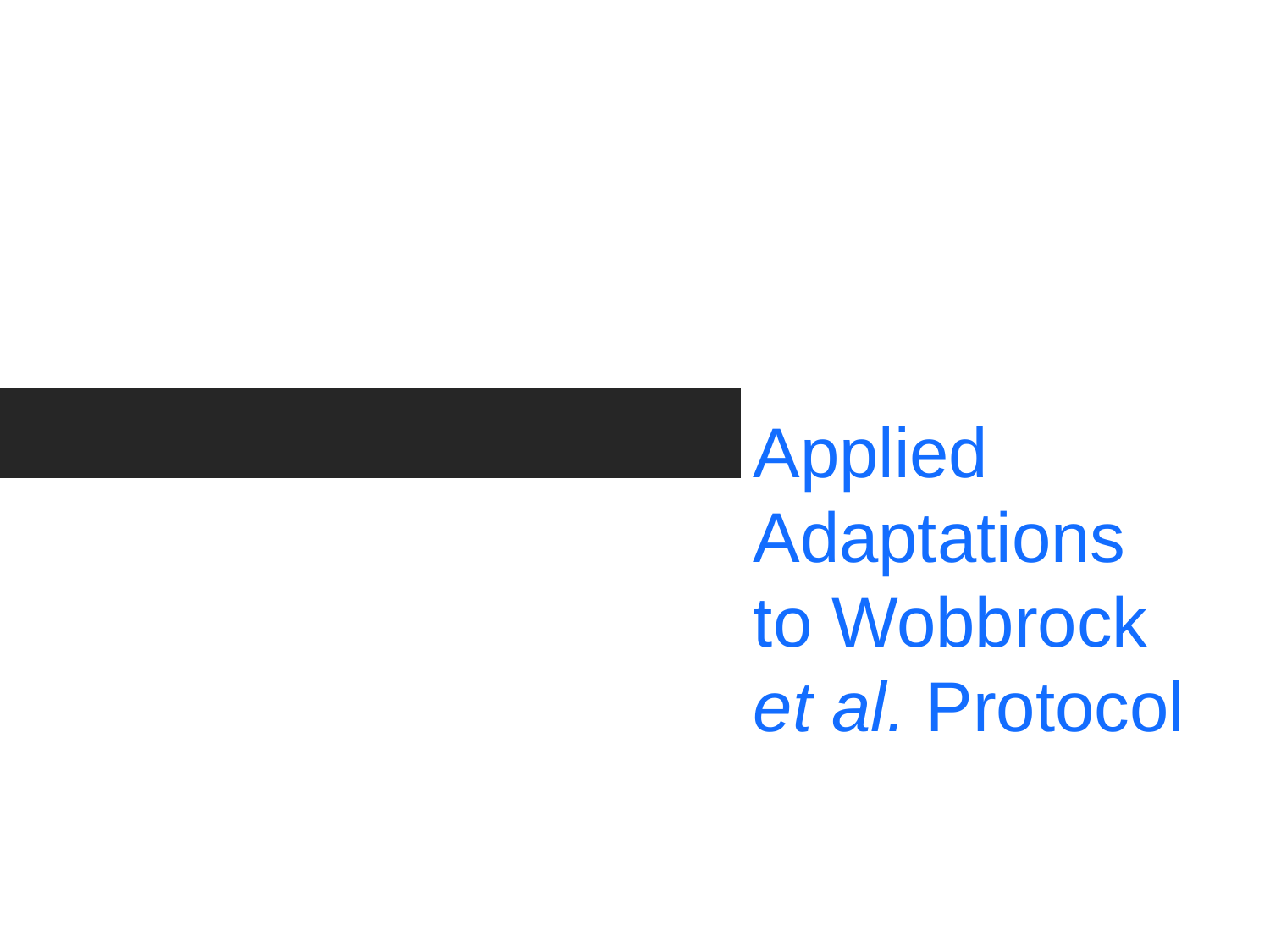

Applied
Adaptations
to Wobbrock et al. Protocol